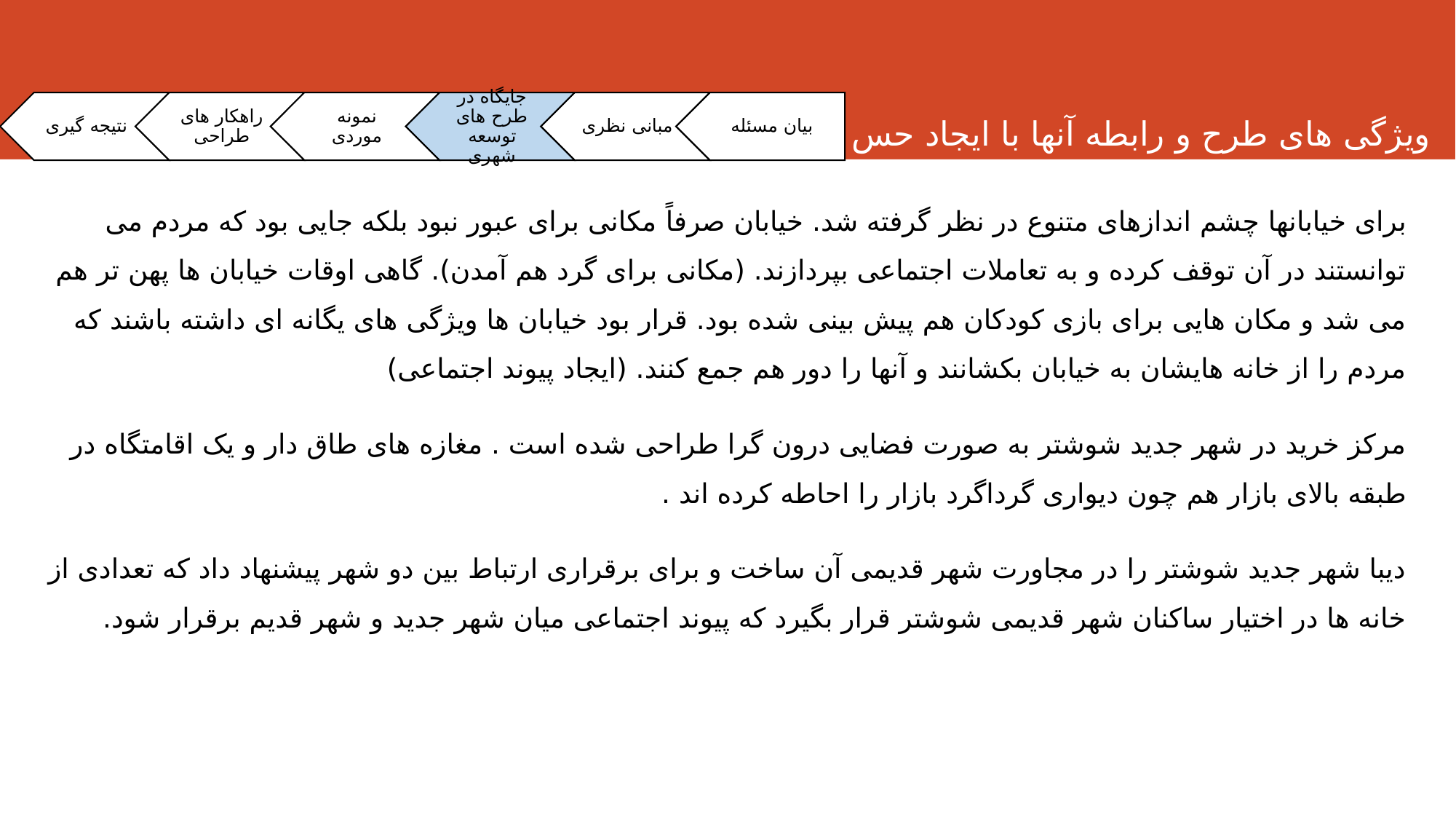

# ویژگی های طرح و رابطه آنها با ایجاد حس تعلق
بیان مسئله
مبانی نظری
جایگاه در طرح های توسعه شهری
نمونه موردی
راهکار های طراحی
نتیجه گیری
برای خیابانها چشم اندازهای متنوع در نظر گرفته شد. خیابان صرفاً مکانی برای عبور نبود بلکه جایی بود که مردم می توانستند در آن توقف کرده و به تعاملات اجتماعی بپردازند. (مکانی برای گرد هم آمدن). گاهی اوقات خیابان ها پهن تر هم می شد و مکان هایی برای بازی کودکان هم پیش بینی شده بود. قرار بود خیابان ها ویژگی های یگانه ای داشته باشند که مردم را از خانه هایشان به خیابان بکشانند و آنها را دور هم جمع کنند. (ایجاد پیوند اجتماعی)
مرکز خرید در شهر جدید شوشتر به صورت فضایی درون گرا طراحی شده است . مغازه های طاق دار و یک اقامتگاه در طبقه بالای بازار هم چون دیواری گرداگرد بازار را احاطه کرده اند .
دیبا شهر جدید شوشتر را در مجاورت شهر قدیمی آن ساخت و برای برقراری ارتباط بین دو شهر پیشنهاد داد که تعدادی از خانه ها در اختیار ساکنان شهر قدیمی شوشتر قرار بگیرد که پیوند اجتماعی میان شهر جدید و شهر قدیم برقرار شود.